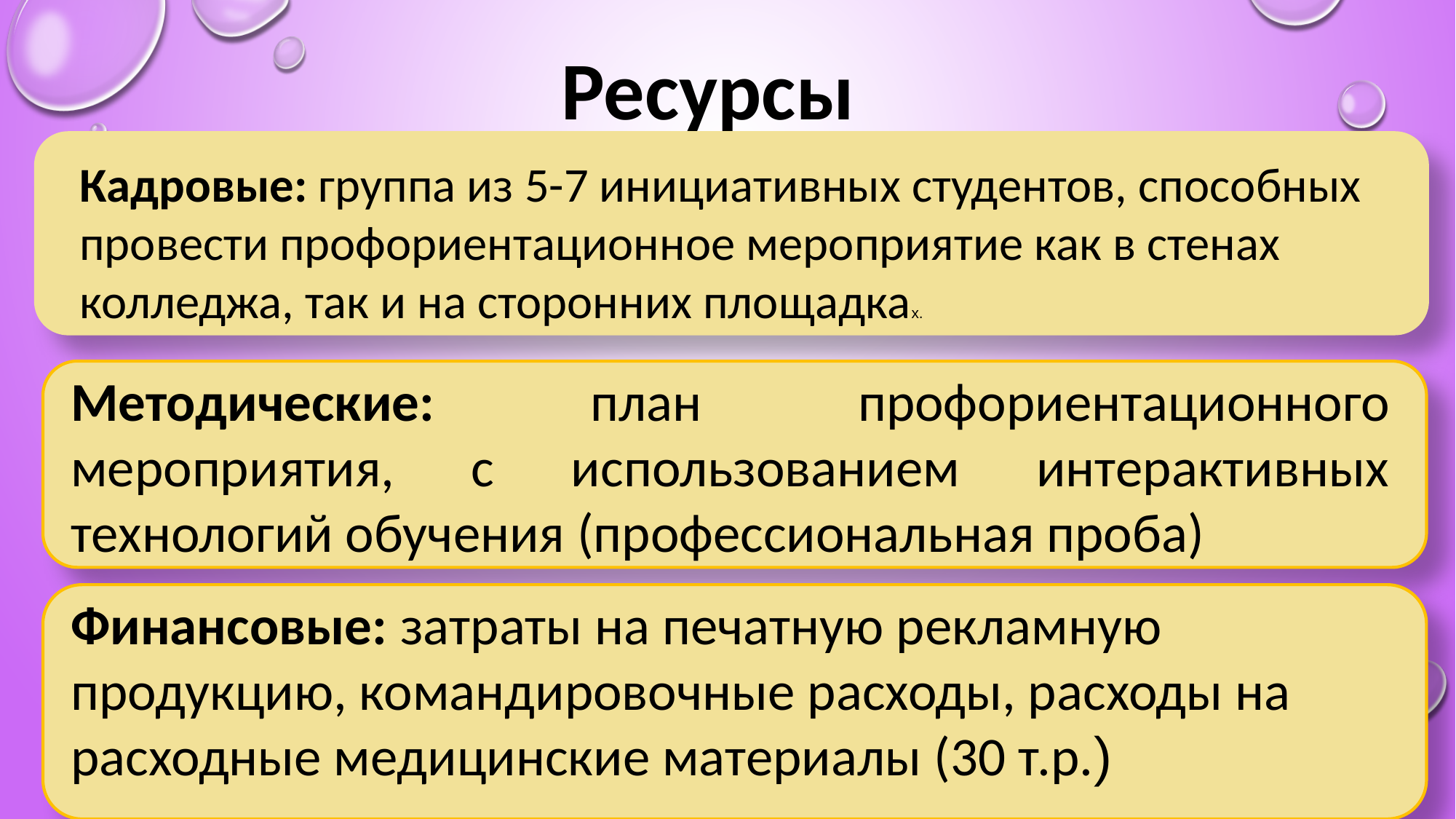

Ресурсы

Кадровые: группа из 5-7 инициативных студентов, способных провести профориентационное мероприятие как в стенах колледжа, так и на сторонних площадках.

Методические: план профориентационного мероприятия, с использованием интерактивных технологий обучения (профессиональная проба)

Финансовые: затраты на печатную рекламную продукцию, командировочные расходы, расходы на расходные медицинские материалы (30 т.р.)